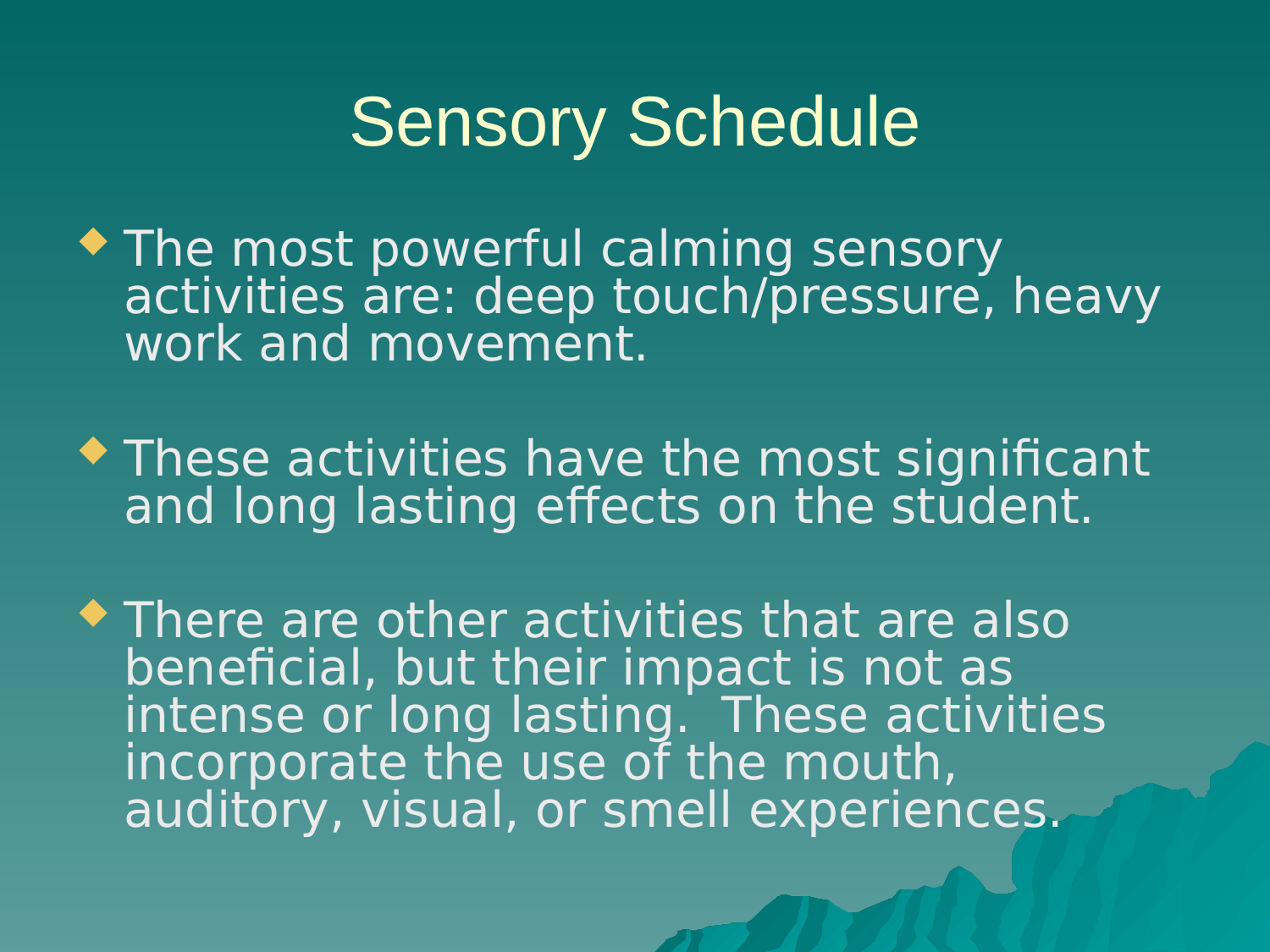

# Sensory Schedule
The most powerful calming sensory activities are: deep touch/pressure, heavy work and movement.

These activities have the most significant and long lasting effects on the student.

There are other activities that are also beneficial, but their impact is not as intense or long lasting.  These activities incorporate the use of the mouth, auditory, visual, or smell experiences.